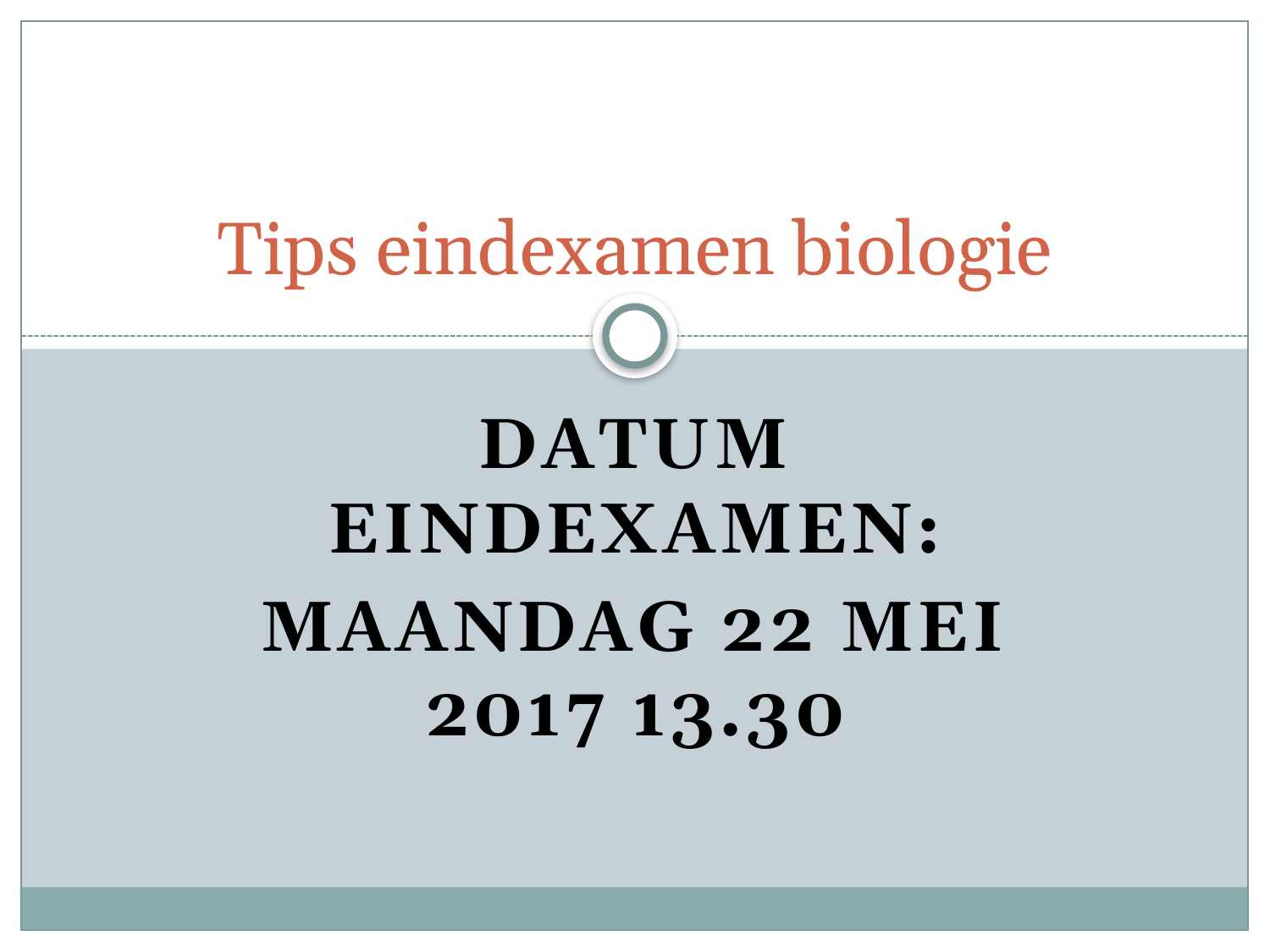

# Tips eindexamen biologie
Datum eindexamen:
Maandag 22 mei 2017 13.30